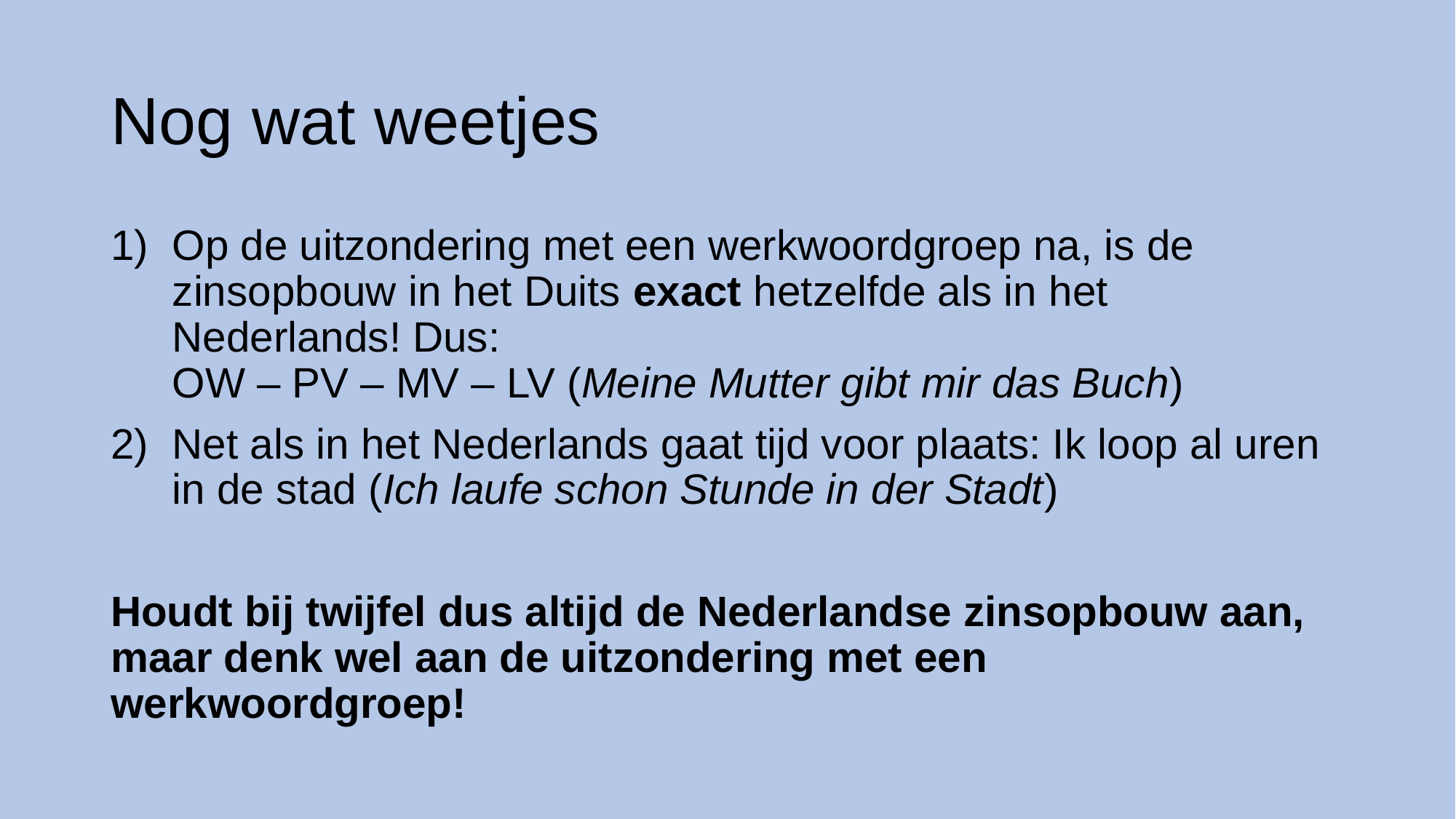

# Nog wat weetjes
Op de uitzondering met een werkwoordgroep na, is de zinsopbouw in het Duits exact hetzelfde als in het Nederlands! Dus:
OW – PV – MV – LV (Meine Mutter gibt mir das Buch)
Net als in het Nederlands gaat tijd voor plaats: Ik loop al uren in de stad (Ich laufe schon Stunde in der Stadt)

Houdt bij twijfel dus altijd de Nederlandse zinsopbouw aan, maar denk wel aan de uitzondering met een werkwoordgroep!